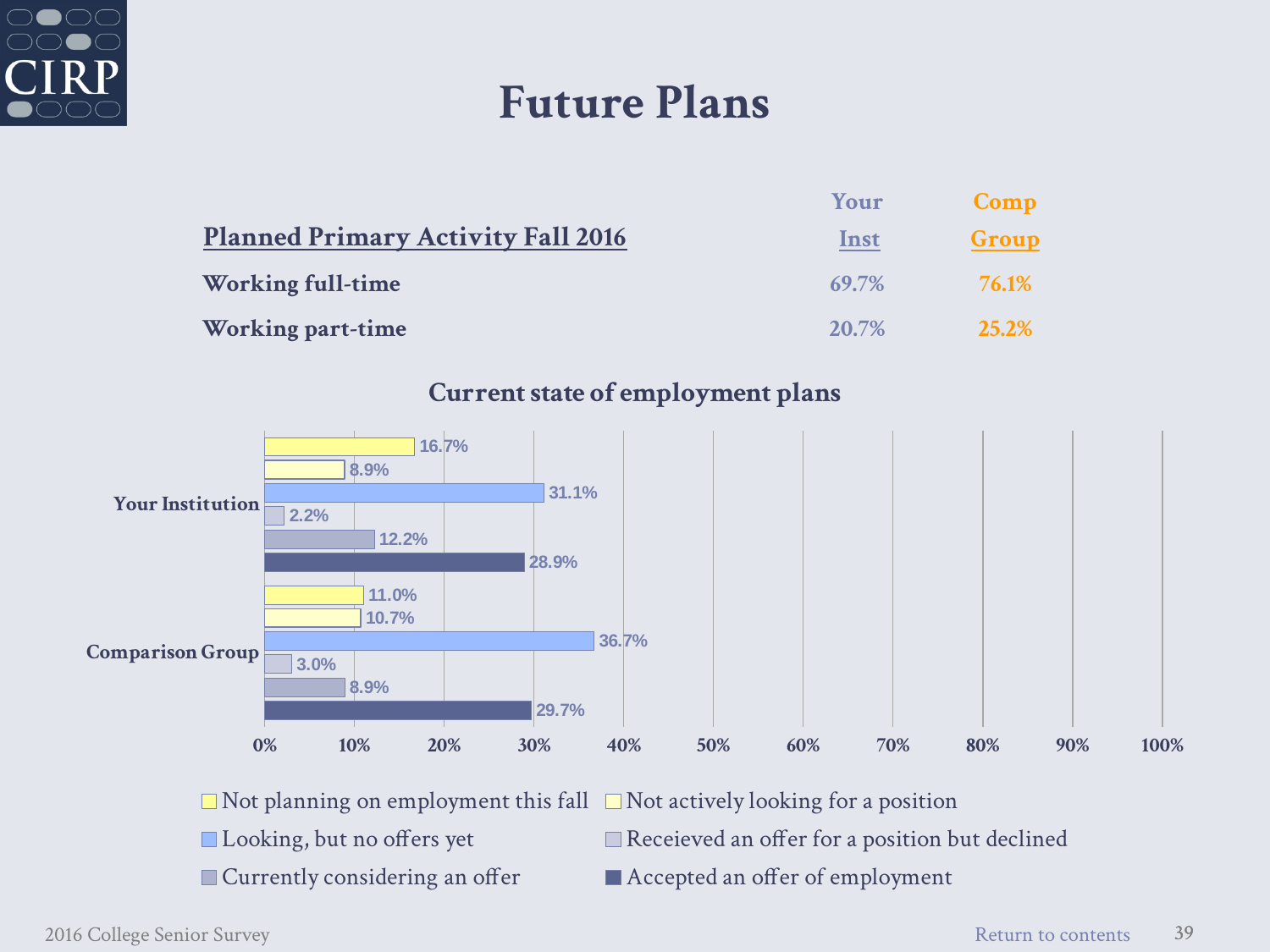

Future Plans
| Planned Primary Activity Fall 2016 | Your Inst | Comp Group |
| --- | --- | --- |
| Working full-time | 69.7% | 76.1% |
| Working part-time | 20.7% | 25.2% |

### Chart: Current state of employment plans

| Category | Accepted an offer of employment | Currently considering an offer | Receieved an offer for a position but declined | Looking, but no offers yet | Not actively looking for a position | Not planning on employment this fall |
|---|---|---|---|---|---|---|
| Comparison Group | 0.297 | 0.089 | 0.03 | 0.367 | 0.107 | 0.11 |
| Your Institution | 0.289 | 0.122 | 0.022 | 0.311 | 0.089 | 0.167 |
2016 College Senior Survey
39
39